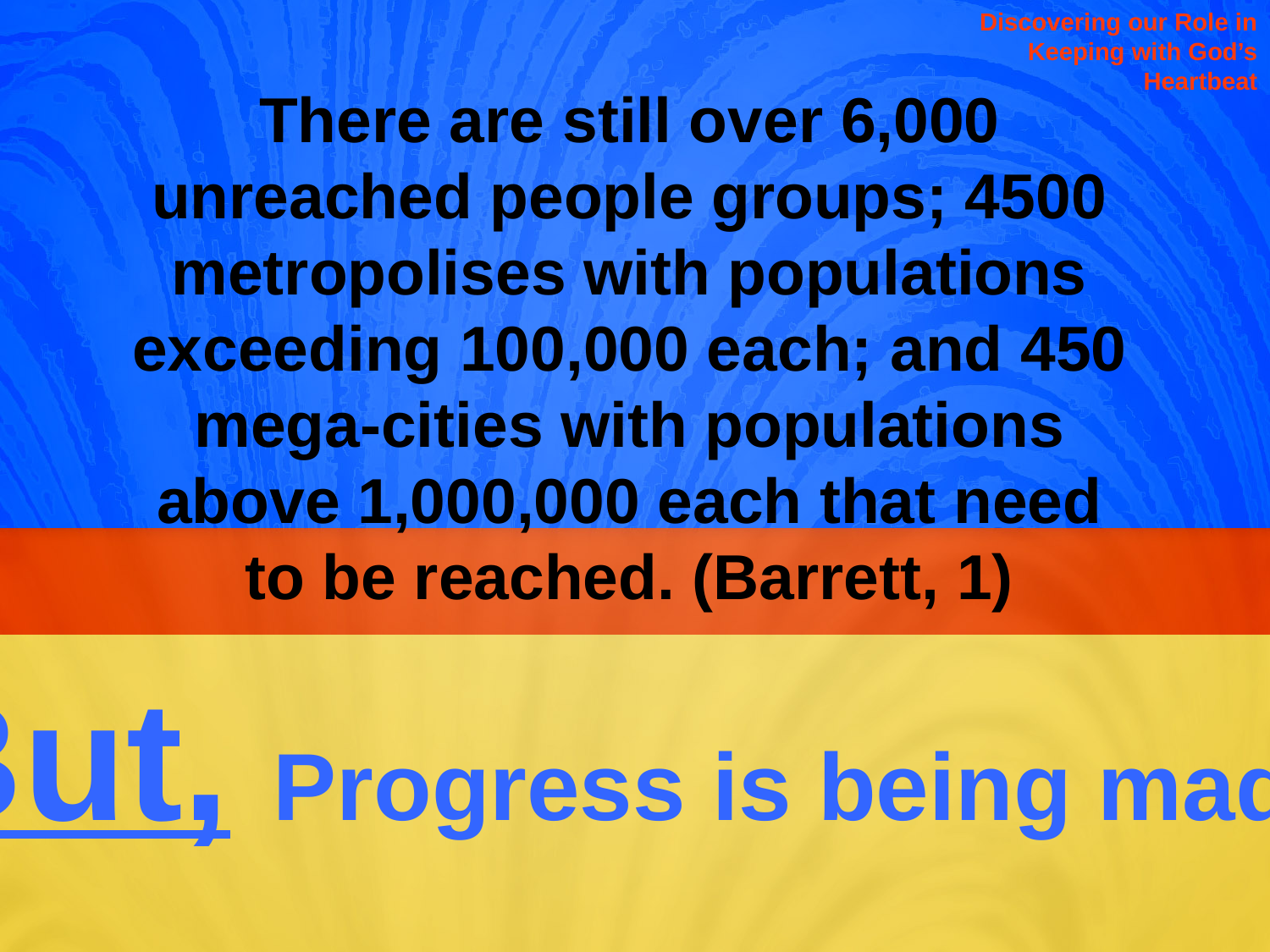

Discovering our Role in Keeping with God’s Heartbeat
There are still over 6,000 unreached people groups; 4500 metropolises with populations exceeding 100,000 each; and 450 mega-cities with populations above 1,000,000 each that need to be reached. (Barrett, 1)
But, Progress is being made!